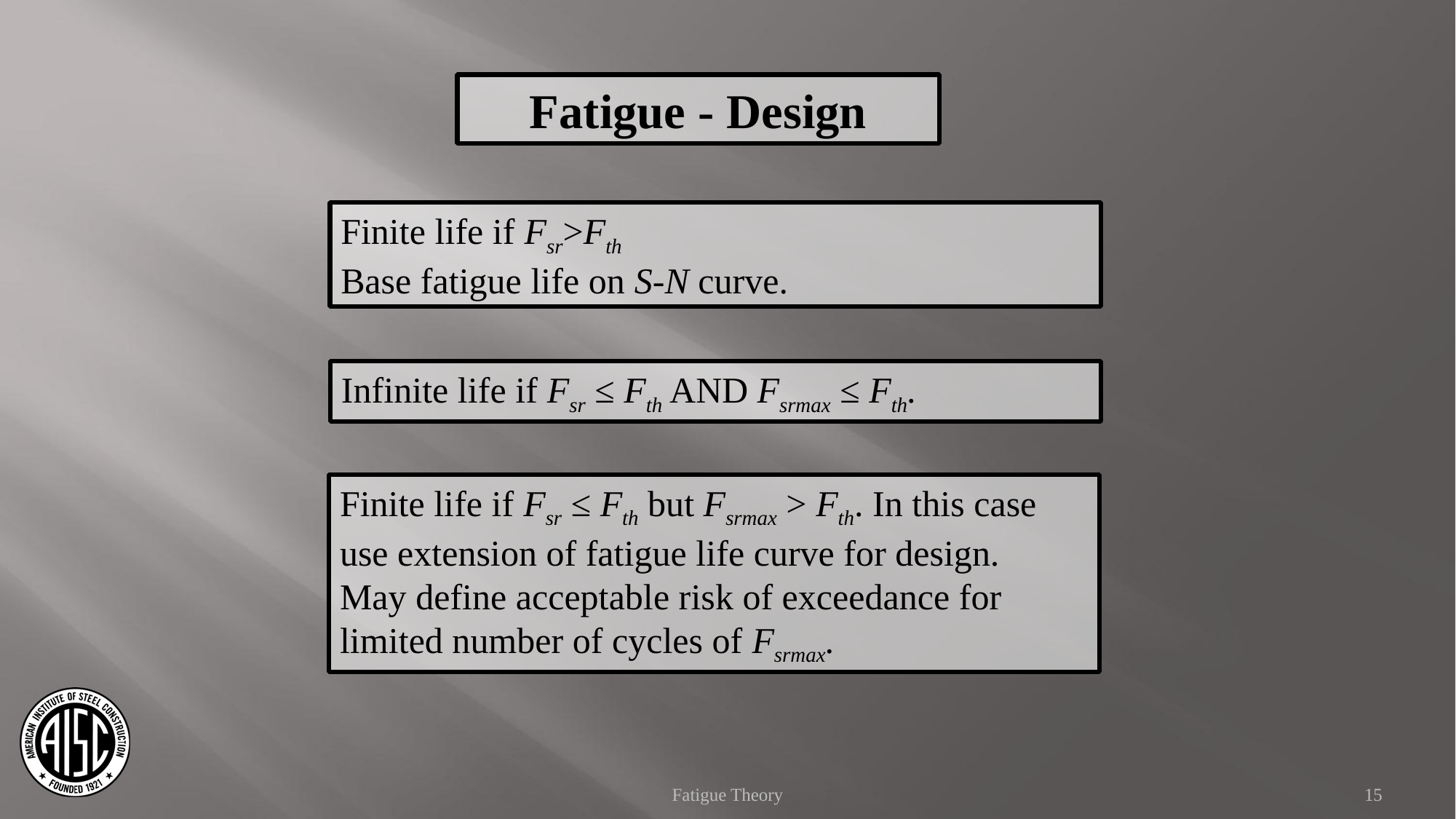

Fatigue - Design
Finite life if Fsr>Fth
Base fatigue life on S-N curve.
Infinite life if Fsr ≤ Fth AND Fsrmax ≤ Fth.
Finite life if Fsr ≤ Fth but Fsrmax > Fth. In this case use extension of fatigue life curve for design.
May define acceptable risk of exceedance for limited number of cycles of Fsrmax.
Fatigue Theory
15